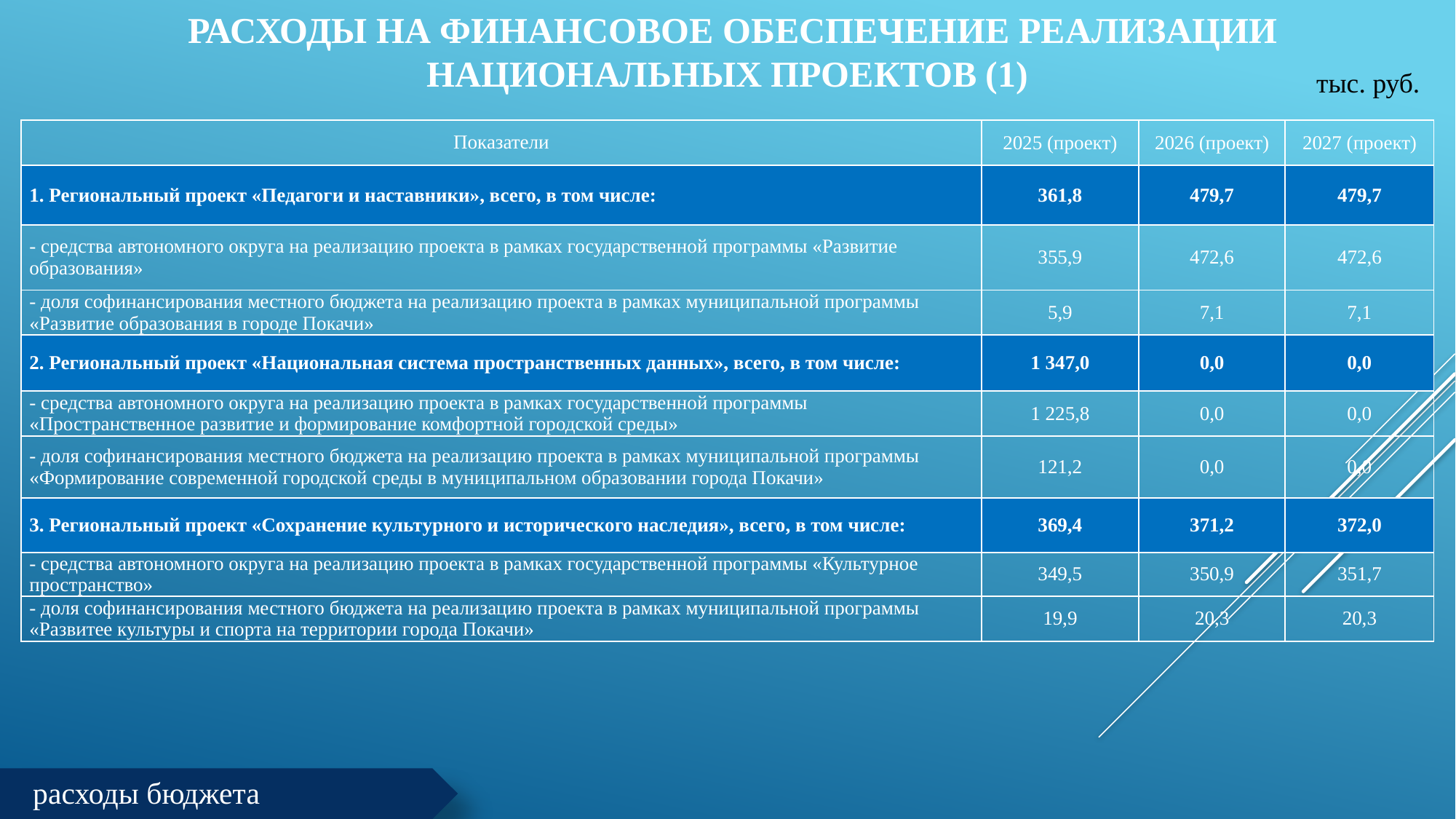

# Расходы на финансовое обеспечение реализации национальных проектов (1)
     тыс. руб.
| Показатели | 2025 (проект) | 2026 (проект) | 2027 (проект) |
| --- | --- | --- | --- |
| 1. Региональный проект «Педагоги и наставники», всего, в том числе: | 361,8 | 479,7 | 479,7 |
| - средства автономного округа на реализацию проекта в рамках государственной программы «Развитие образования» | 355,9 | 472,6 | 472,6 |
| - доля софинансирования местного бюджета на реализацию проекта в рамках муниципальной программы «Развитие образования в городе Покачи» | 5,9 | 7,1 | 7,1 |
| 2. Региональный проект «Национальная система пространственных данных», всего, в том числе: | 1 347,0 | 0,0 | 0,0 |
| - средства автономного округа на реализацию проекта в рамках государственной программы «Пространственное развитие и формирование комфортной городской среды» | 1 225,8 | 0,0 | 0,0 |
| - доля софинансирования местного бюджета на реализацию проекта в рамках муниципальной программы «Формирование современной городской среды в муниципальном образовании города Покачи» | 121,2 | 0,0 | 0,0 |
| 3. Региональный проект «Сохранение культурного и исторического наследия», всего, в том числе: | 369,4 | 371,2 | 372,0 |
| - средства автономного округа на реализацию проекта в рамках государственной программы «Культурное пространство» | 349,5 | 350,9 | 351,7 |
| - доля софинансирования местного бюджета на реализацию проекта в рамках муниципальной программы «Развитее культуры и спорта на территории города Покачи» | 19,9 | 20,3 | 20,3 |

[unsupported chart]

расходы бюджета